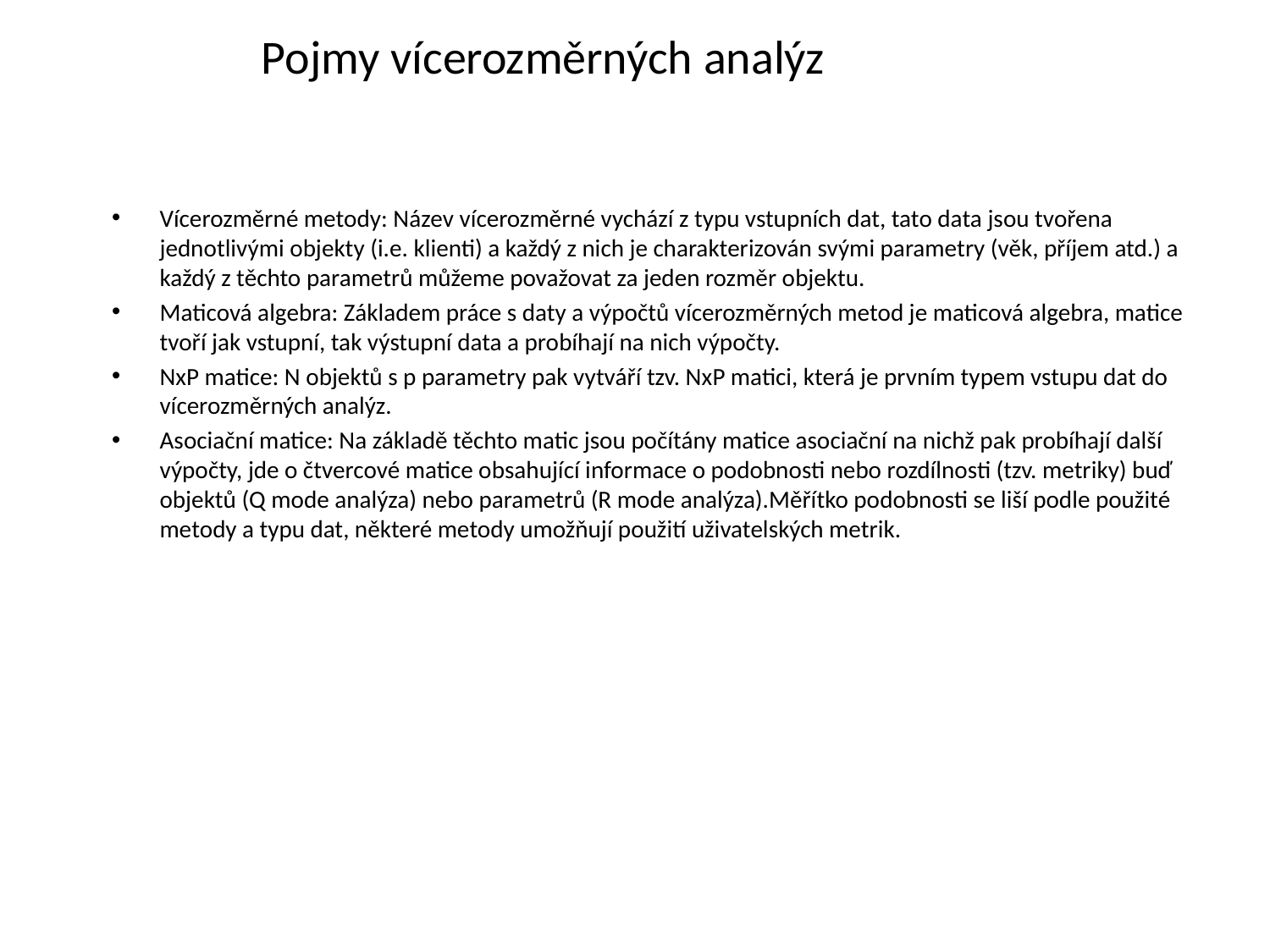

# Pojmy vícerozměrných analýz
Vícerozměrné metody: Název vícerozměrné vychází z typu vstupních dat, tato data jsou tvořena jednotlivými objekty (i.e. klienti) a každý z nich je charakterizován svými parametry (věk, příjem atd.) a každý z těchto parametrů můžeme považovat za jeden rozměr objektu.
Maticová algebra: Základem práce s daty a výpočtů vícerozměrných metod je maticová algebra, matice tvoří jak vstupní, tak výstupní data a probíhají na nich výpočty.
NxP matice: N objektů s p parametry pak vytváří tzv. NxP matici, která je prvním typem vstupu dat do vícerozměrných analýz.
Asociační matice: Na základě těchto matic jsou počítány matice asociační na nichž pak probíhají další výpočty, jde o čtvercové matice obsahující informace o podobnosti nebo rozdílnosti (tzv. metriky) buď objektů (Q mode analýza) nebo parametrů (R mode analýza).Měřítko podobnosti se liší podle použité metody a typu dat, některé metody umožňují použití uživatelských metrik.